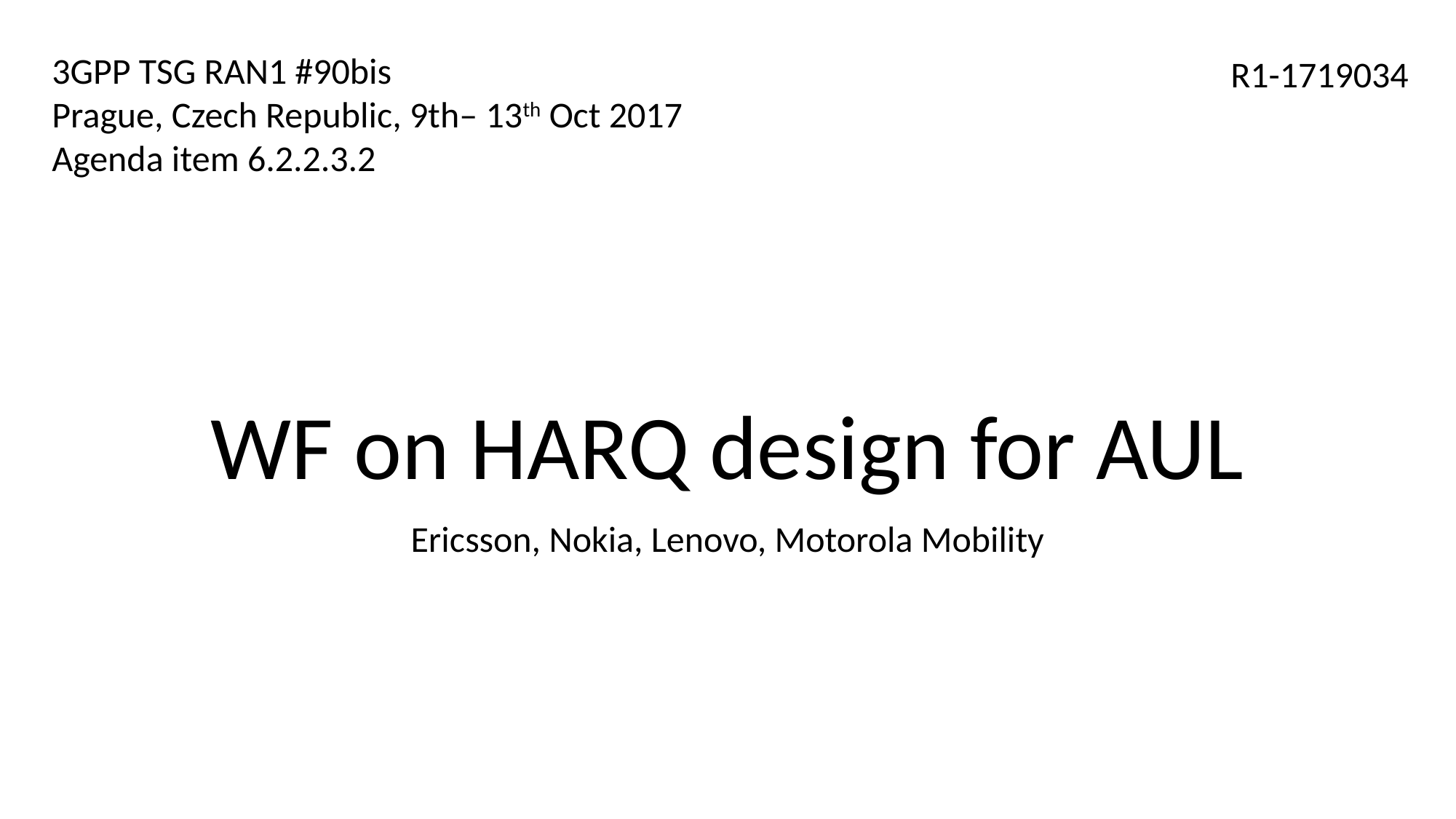

3GPP TSG RAN1 #90bis
Prague, Czech Republic, 9th– 13th Oct 2017
Agenda item 6.2.2.3.2
R1-1719034
# WF on HARQ design for AUL
Ericsson, Nokia, Lenovo, Motorola Mobility